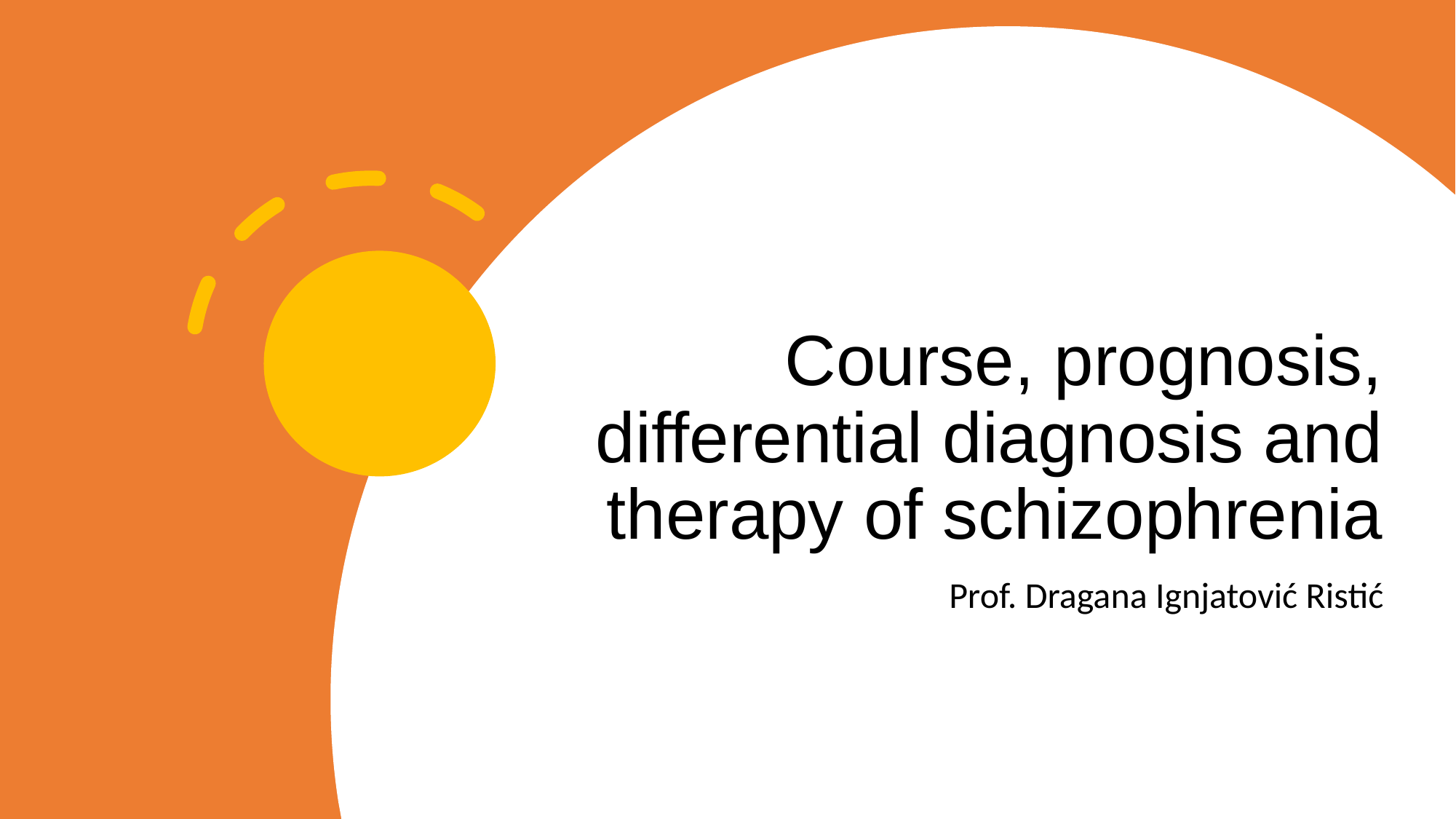

# Course, prognosis, differential diagnosis and therapy of schizophrenia

Prof. Dragana Ignjatović Ristić